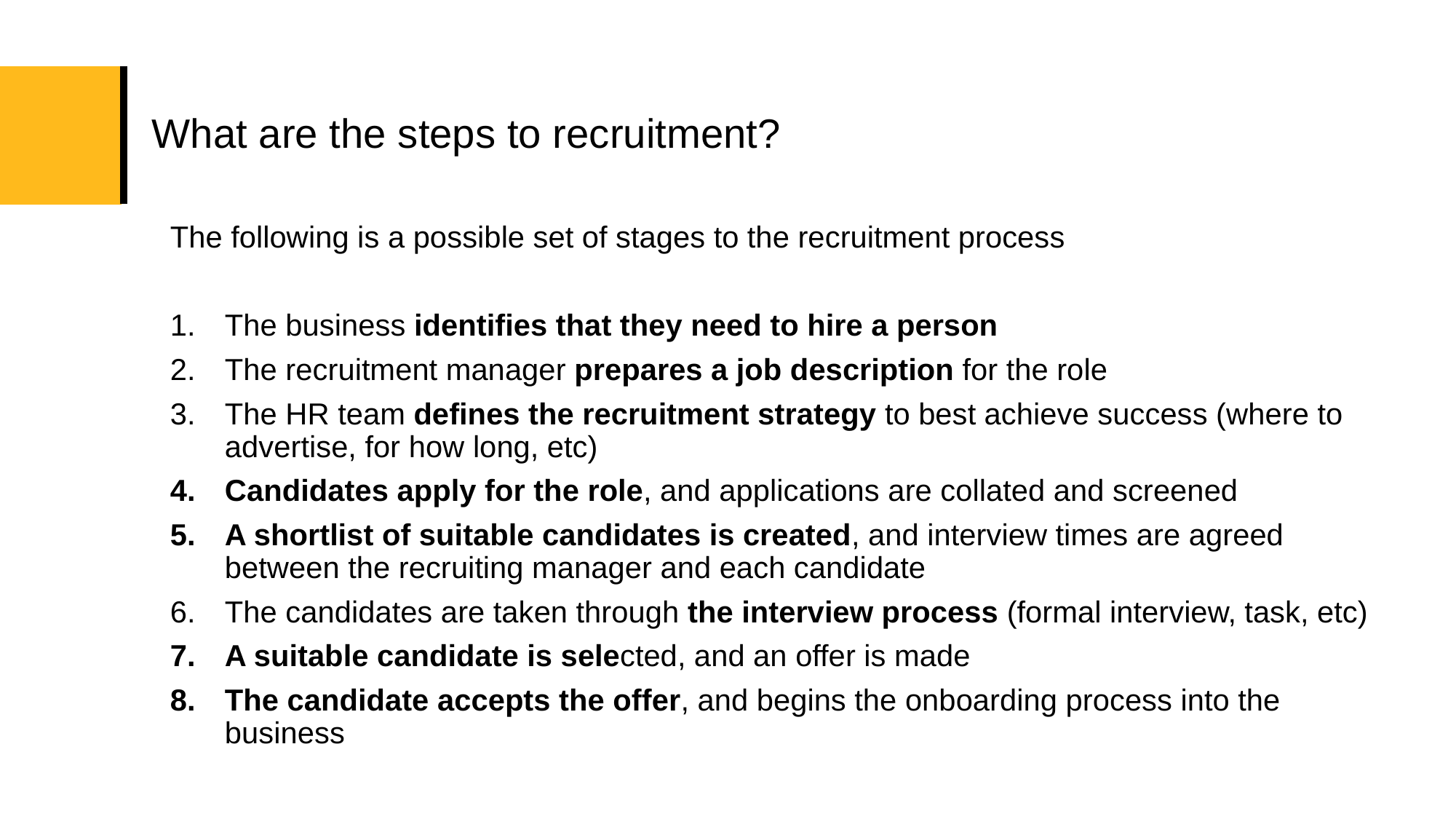

# What are the steps to recruitment?
The following is a possible set of stages to the recruitment process

The business identifies that they need to hire a person
The recruitment manager prepares a job description for the role
The HR team defines the recruitment strategy to best achieve success (where to advertise, for how long, etc)
Candidates apply for the role, and applications are collated and screened
A shortlist of suitable candidates is created, and interview times are agreed between the recruiting manager and each candidate
The candidates are taken through the interview process (formal interview, task, etc)
A suitable candidate is selected, and an offer is made
The candidate accepts the offer, and begins the onboarding process into the business